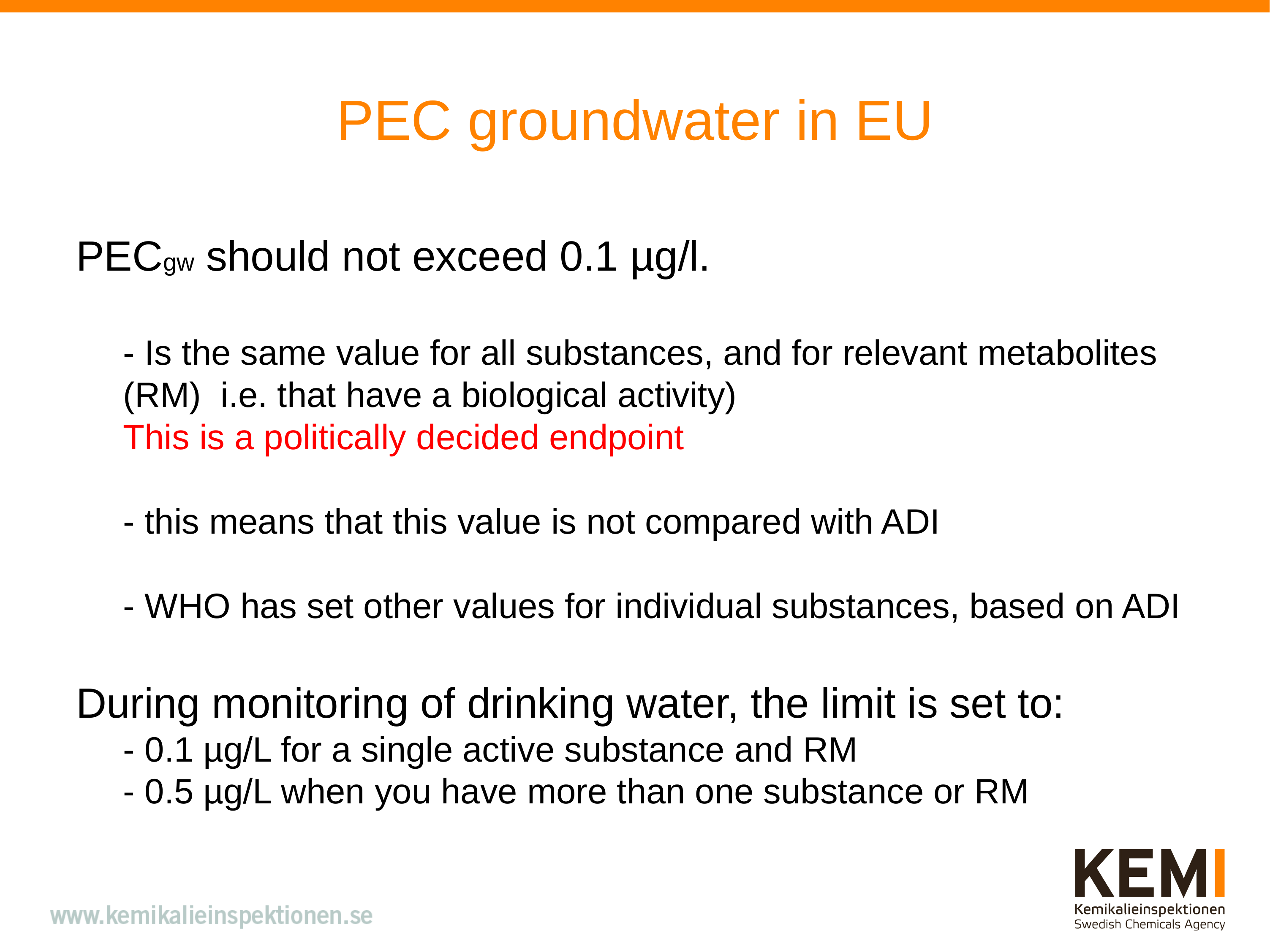

# PEC groundwater in EU
PECgw should not exceed 0.1 µg/l.
- Is the same value for all substances, and for relevant metabolites (RM)  i.e. that have a biological activity)
This is a politically decided endpoint
- this means that this value is not compared with ADI
- WHO has set other values for individual substances, based on ADI
During monitoring of drinking water, the limit is set to:
- 0.1 µg/L for a single active substance and RM
- 0.5 µg/L when you have more than one substance or RM